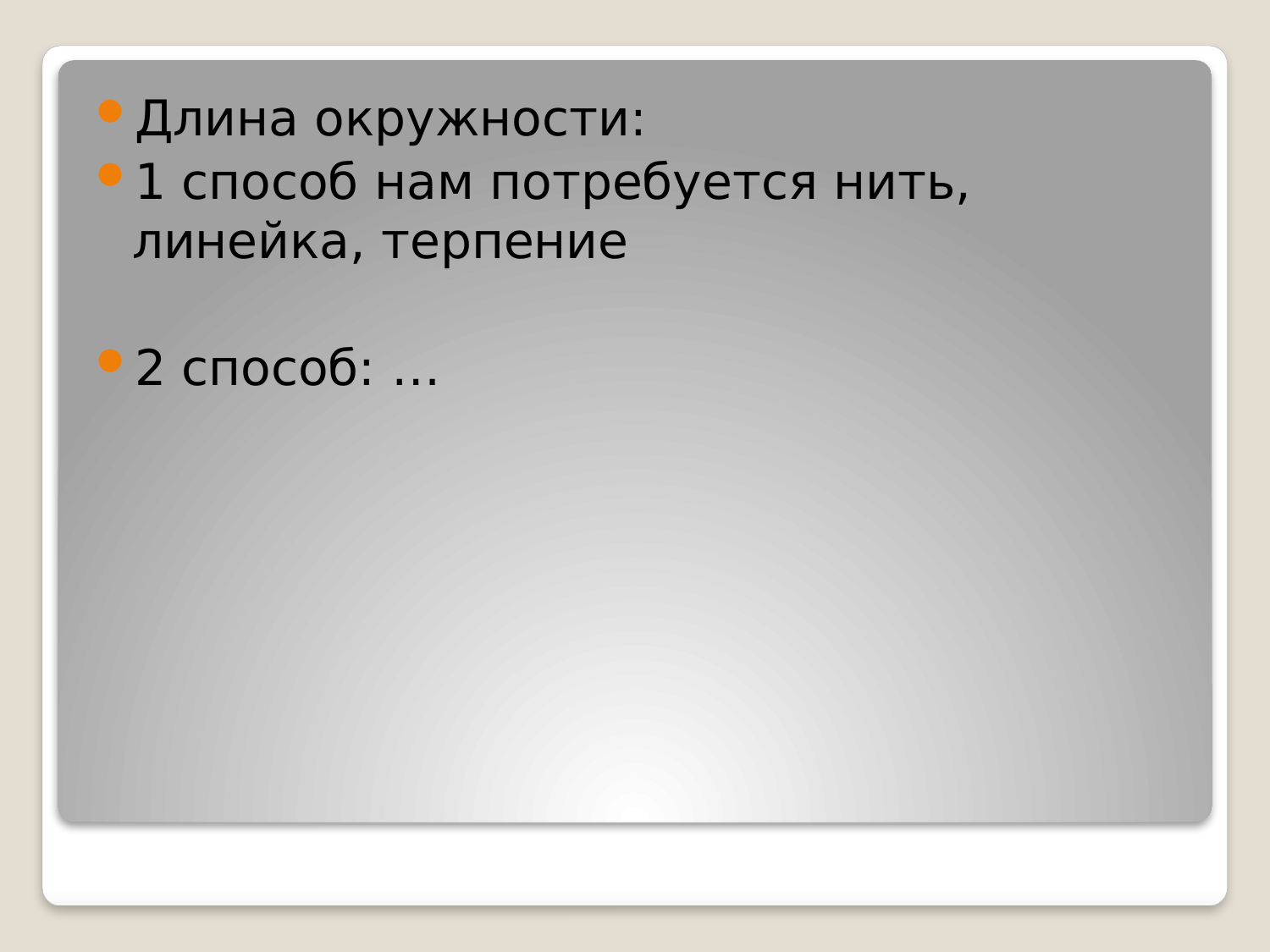

Длина окружности:
1 способ нам потребуется нить, линейка, терпение

2 способ: …
#